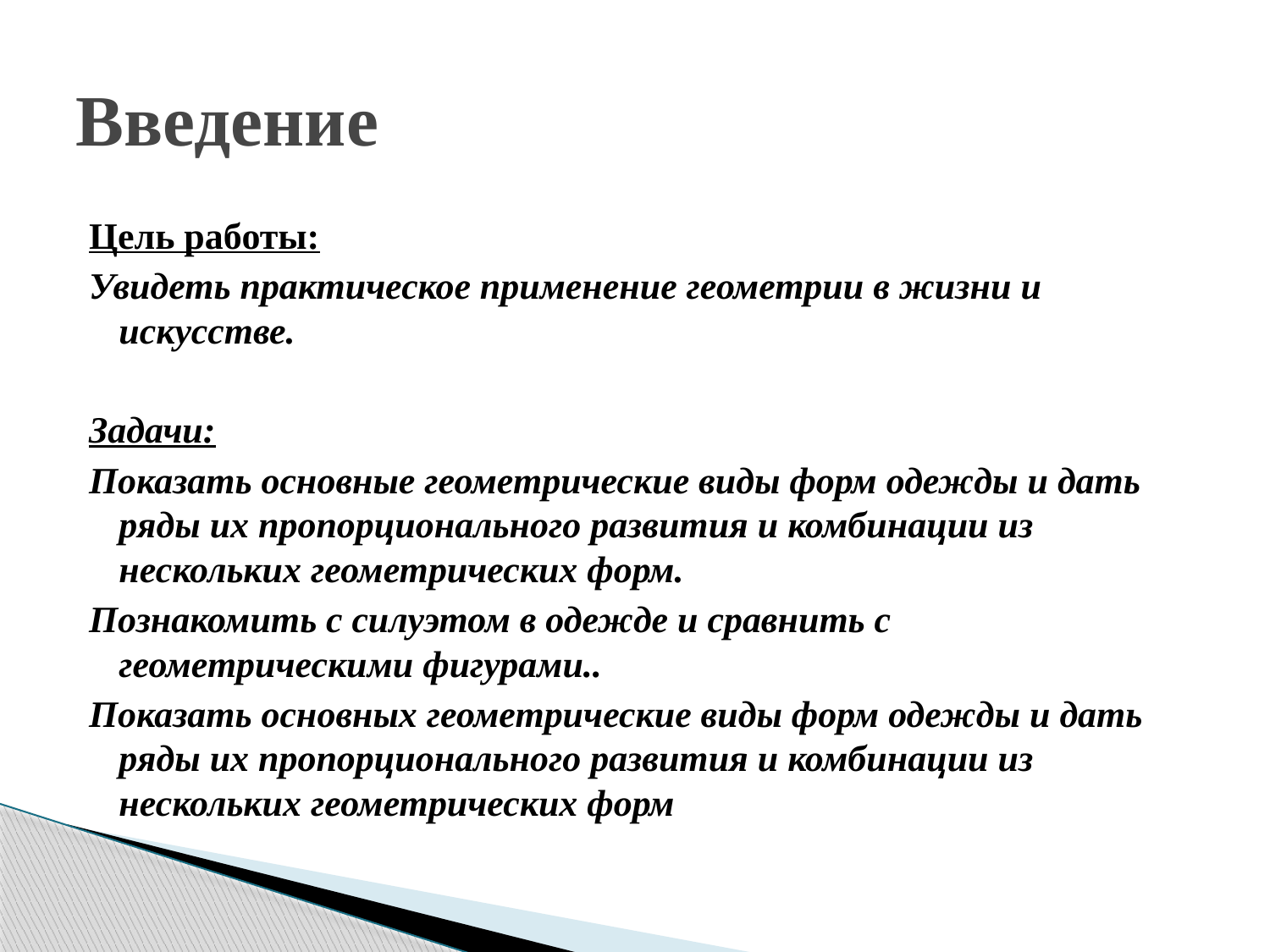

# Введение
Цель работы:
Увидеть практическое применение геометрии в жизни и искусстве.

Задачи:
Показать основные геометрические виды форм одежды и дать ряды их пропорционального развития и комбинации из нескольких геометрических форм.
Познакомить с силуэтом в одежде и сравнить с геометрическими фигурами..
Показать основных геометрические виды форм одежды и дать ряды их пропорционального развития и комбинации из нескольких геометрических форм